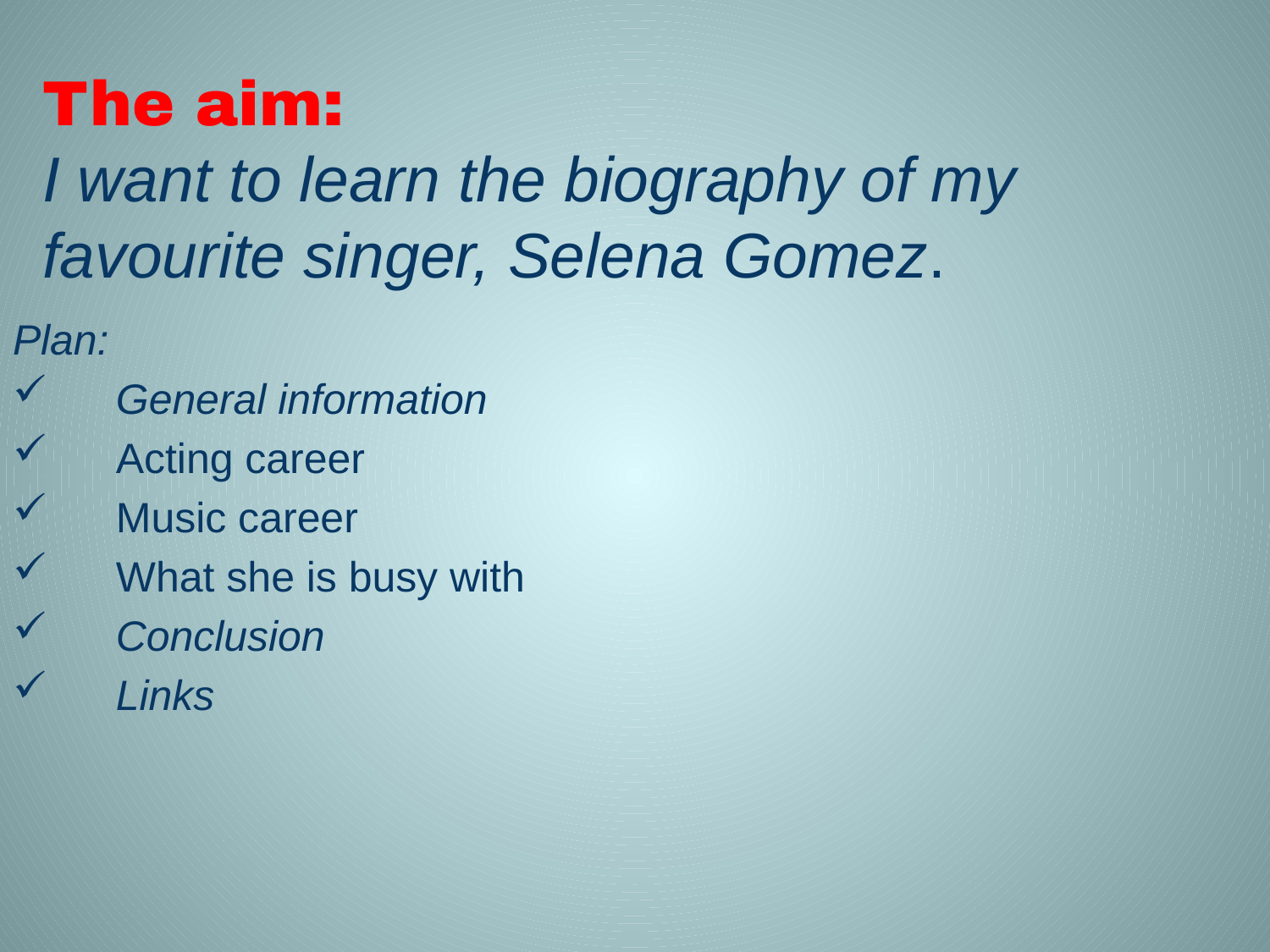

# The aim: I want to learn the biography of my favourite singer, Selena Gomez.
Plan:
General information
Acting career
Music career
What she is busy with
Conclusion
Links